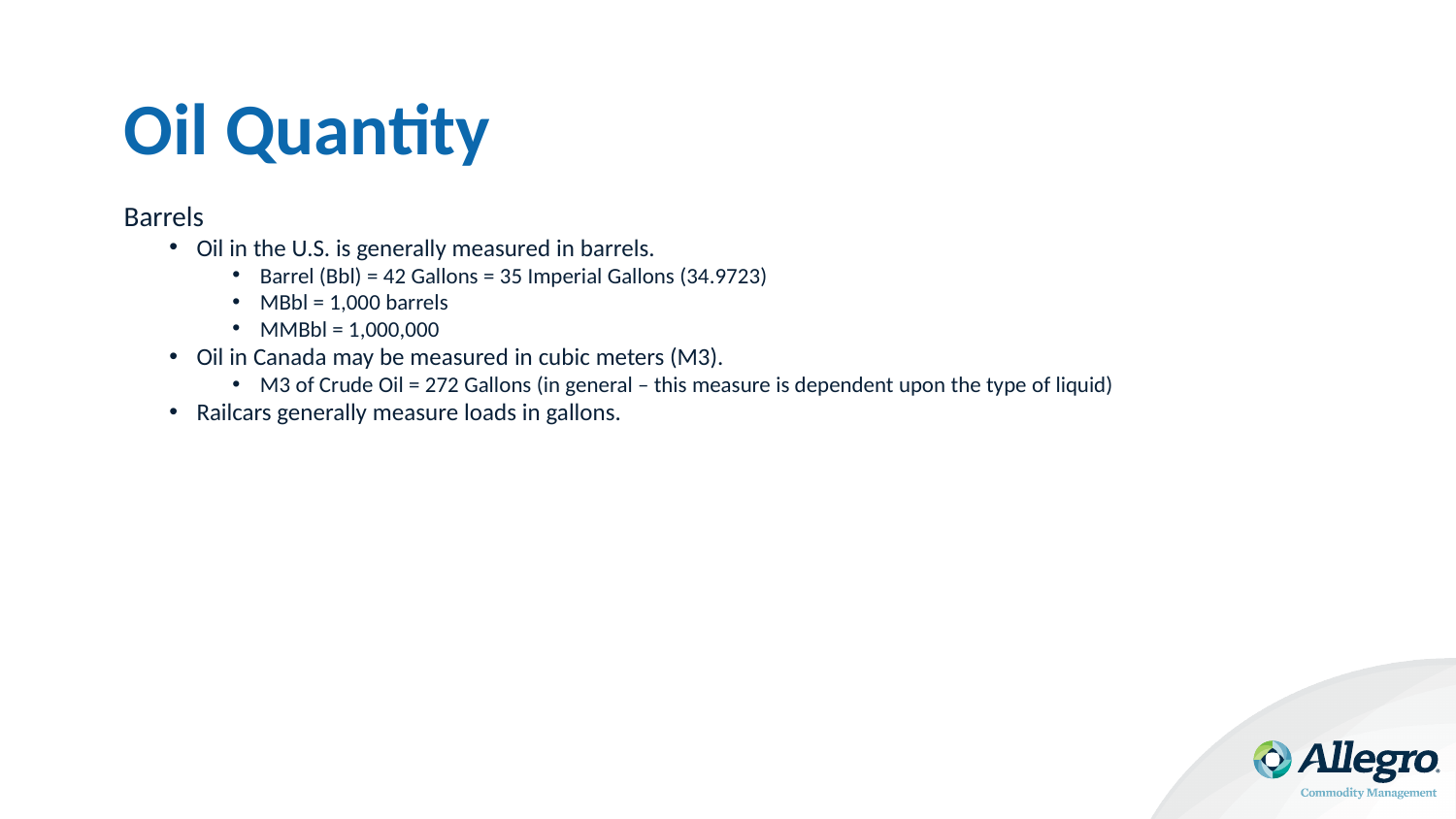

# Oil Quantity
Barrels
Oil in the U.S. is generally measured in barrels.
Barrel (Bbl) = 42 Gallons = 35 Imperial Gallons (34.9723)
MBbl = 1,000 barrels
MMBbl = 1,000,000
Oil in Canada may be measured in cubic meters (M3).
M3 of Crude Oil = 272 Gallons (in general – this measure is dependent upon the type of liquid)
Railcars generally measure loads in gallons.